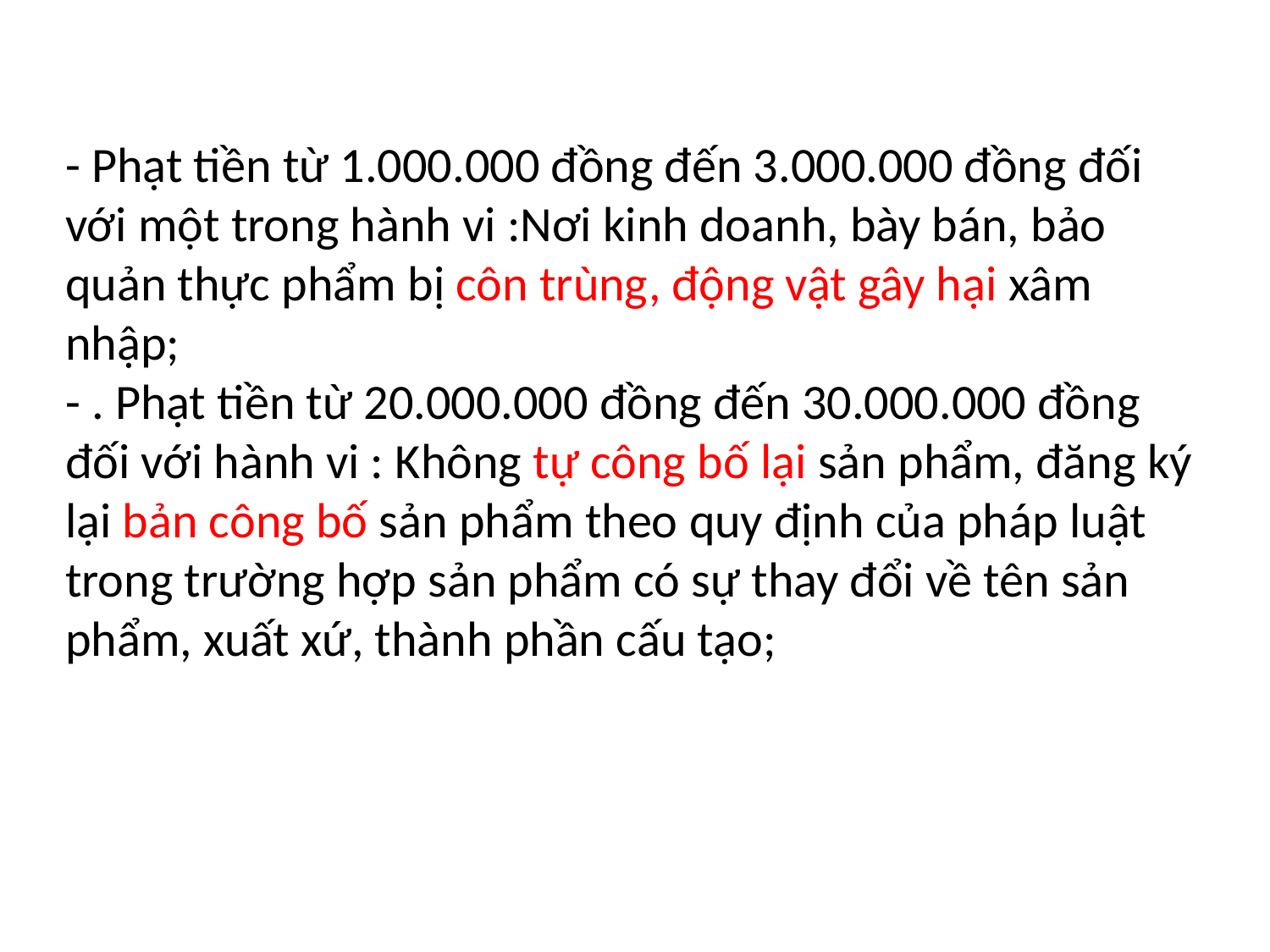

- Phạt tiền từ 1.000.000 đồng đến 3.000.000 đồng đối với một trong hành vi :Nơi kinh doanh, bày bán, bảo quản thực phẩm bị côn trùng, động vật gây hại xâm nhập;
- . Phạt tiền từ 20.000.000 đồng đến 30.000.000 đồng đối với hành vi : Không tự công bố lại sản phẩm, đăng ký lại bản công bố sản phẩm theo quy định của pháp luật trong trường hợp sản phẩm có sự thay đổi về tên sản phẩm, xuất xứ, thành phần cấu tạo;